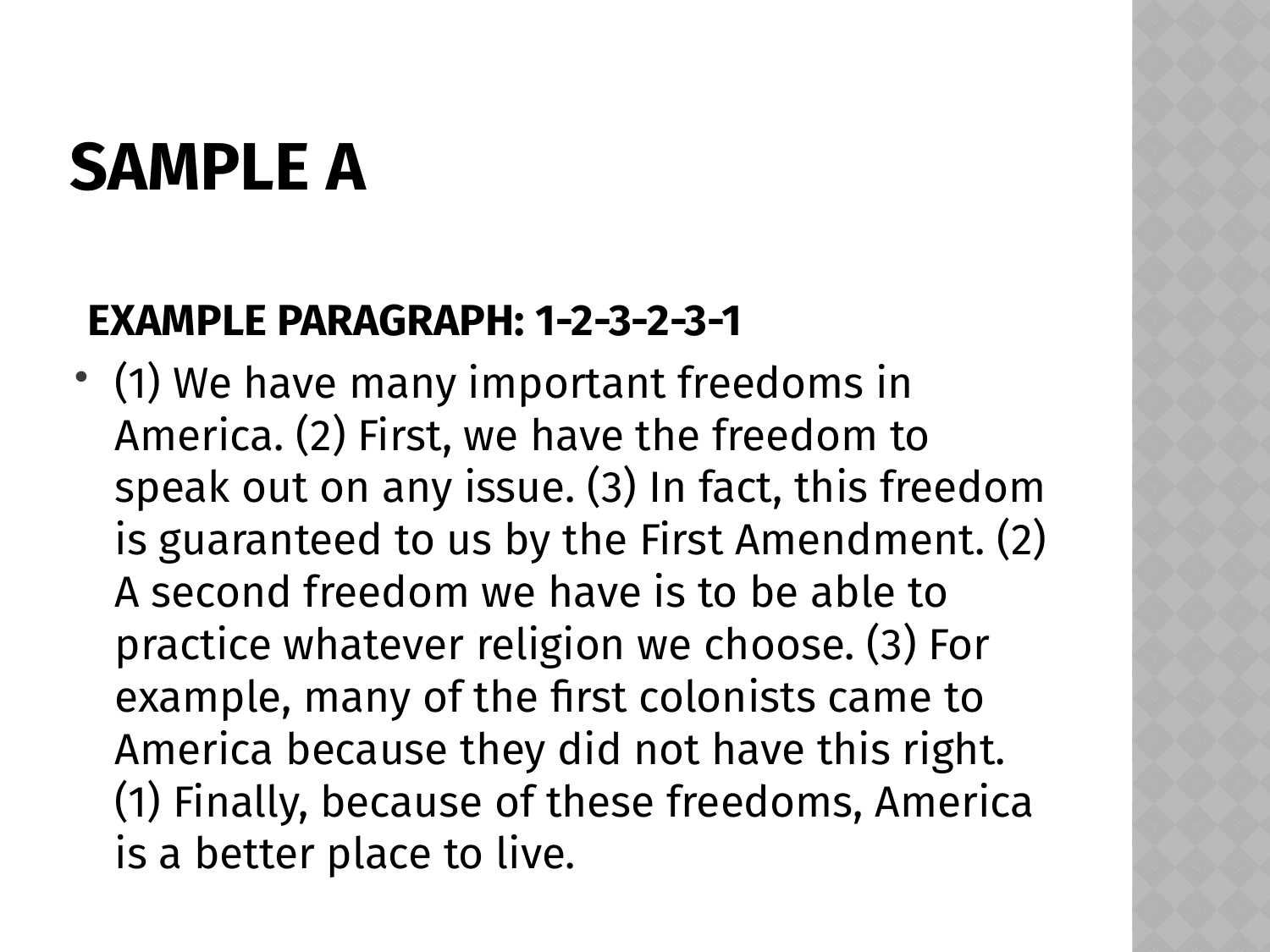

# Sample A

 EXAMPLE PARAGRAPH: 1-2-3-2-3-1
(1) We have many important freedoms in America. (2) First, we have the freedom to speak out on any issue. (3) In fact, this freedom is guaranteed to us by the First Amendment. (2) A second freedom we have is to be able to practice whatever religion we choose. (3) For example, many of the first colonists came to America because they did not have this right. (1) Finally, because of these freedoms, America is a better place to live.